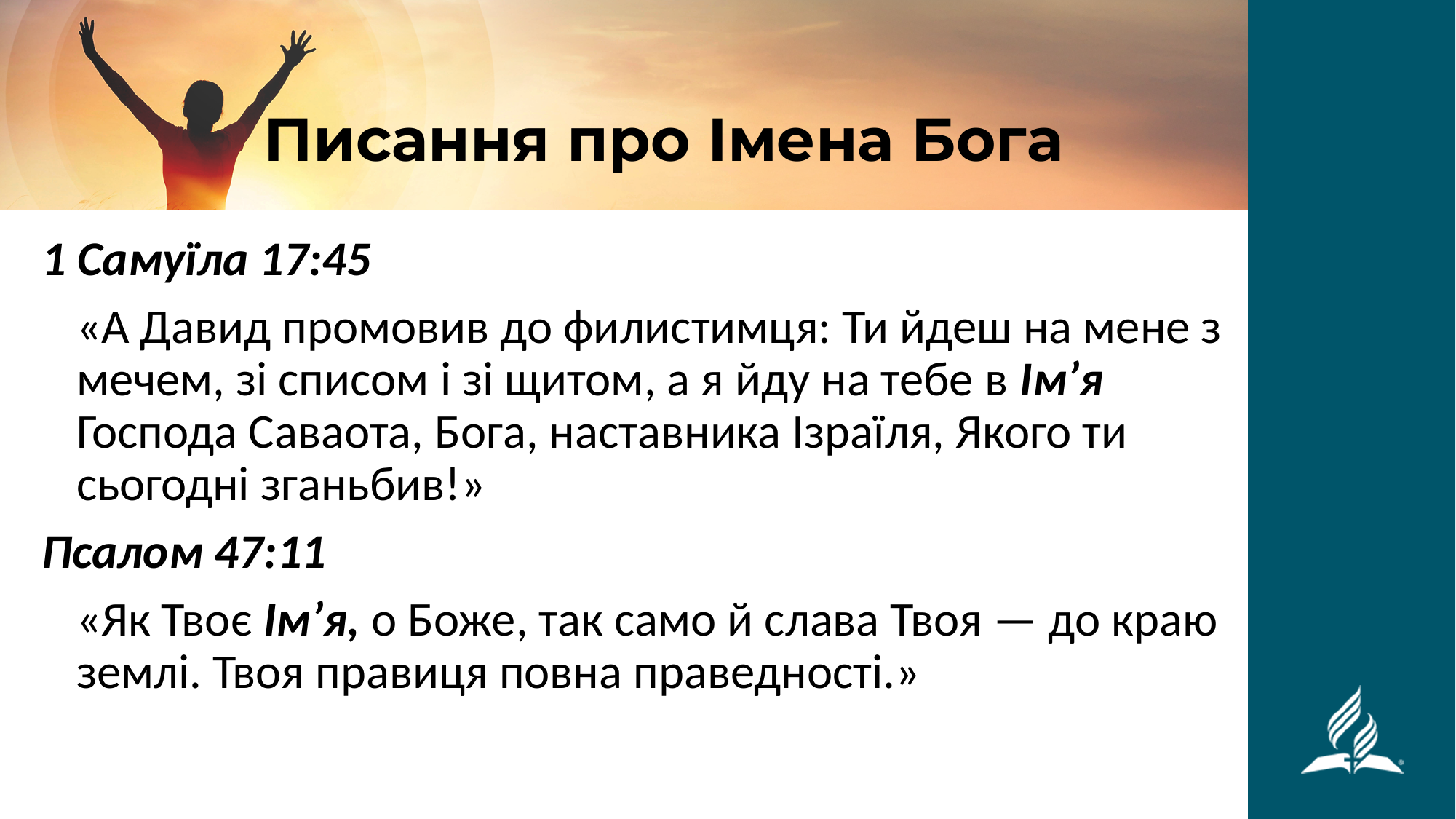

# Писання про Імена Бога
1 Самуїла 17:45
«А Давид промовив до филистимця: Ти йдеш на мене з мечем, зі списом і зі щитом, а я йду на тебе в Ім’я Господа Саваота, Бога, наставника Ізраїля, Якого ти сьогодні зганьбив!»
Псалом 47:11
«Як Твоє Ім’я, о Боже, так само й слава Твоя — до краю землі. Твоя правиця повна праведності.»